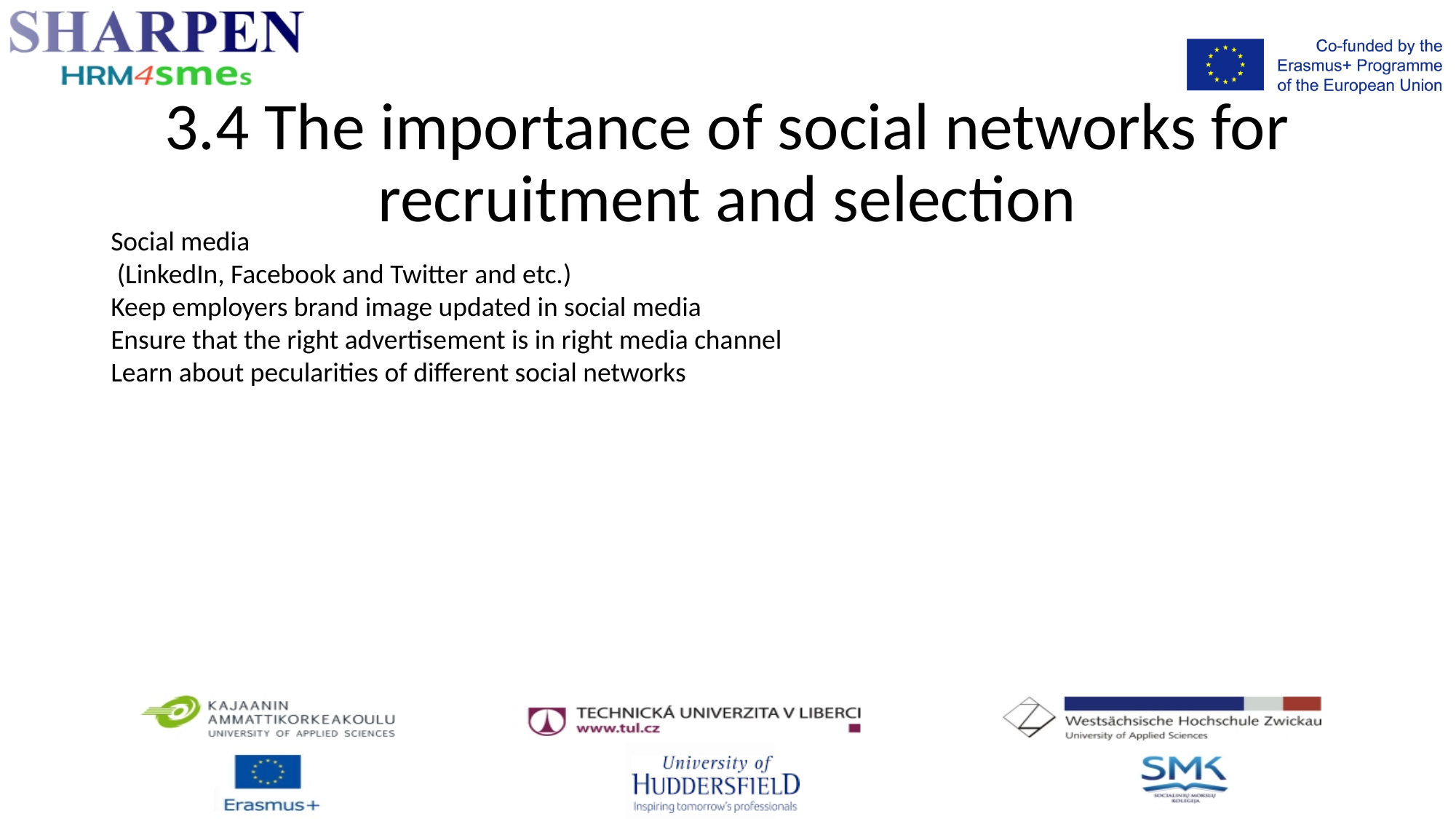

3.4 The importance of social networks for recruitment and selection
Social media
 (LinkedIn, Facebook and Twitter and etc.)
Keep employers brand image updated in social media
Ensure that the right advertisement is in right media channel
Learn about pecularities of different social networks